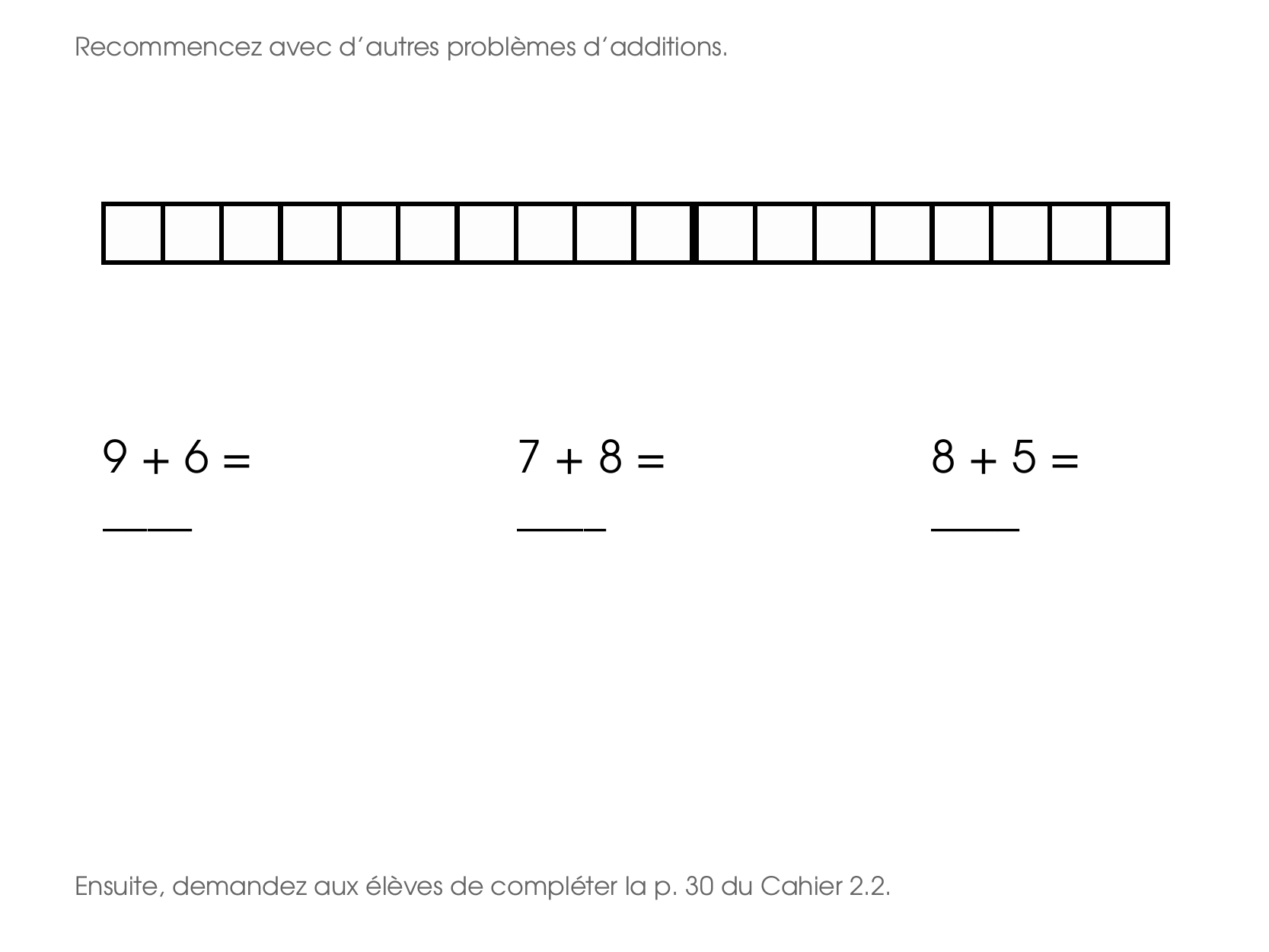

Recommencez avec d’autres problèmes d’additions.

9 + 6 = ____
7 + 8 = ____
8 + 5 = ____
Ensuite, demandez aux élèves de compléter la p. 30 du Cahier 2.2.